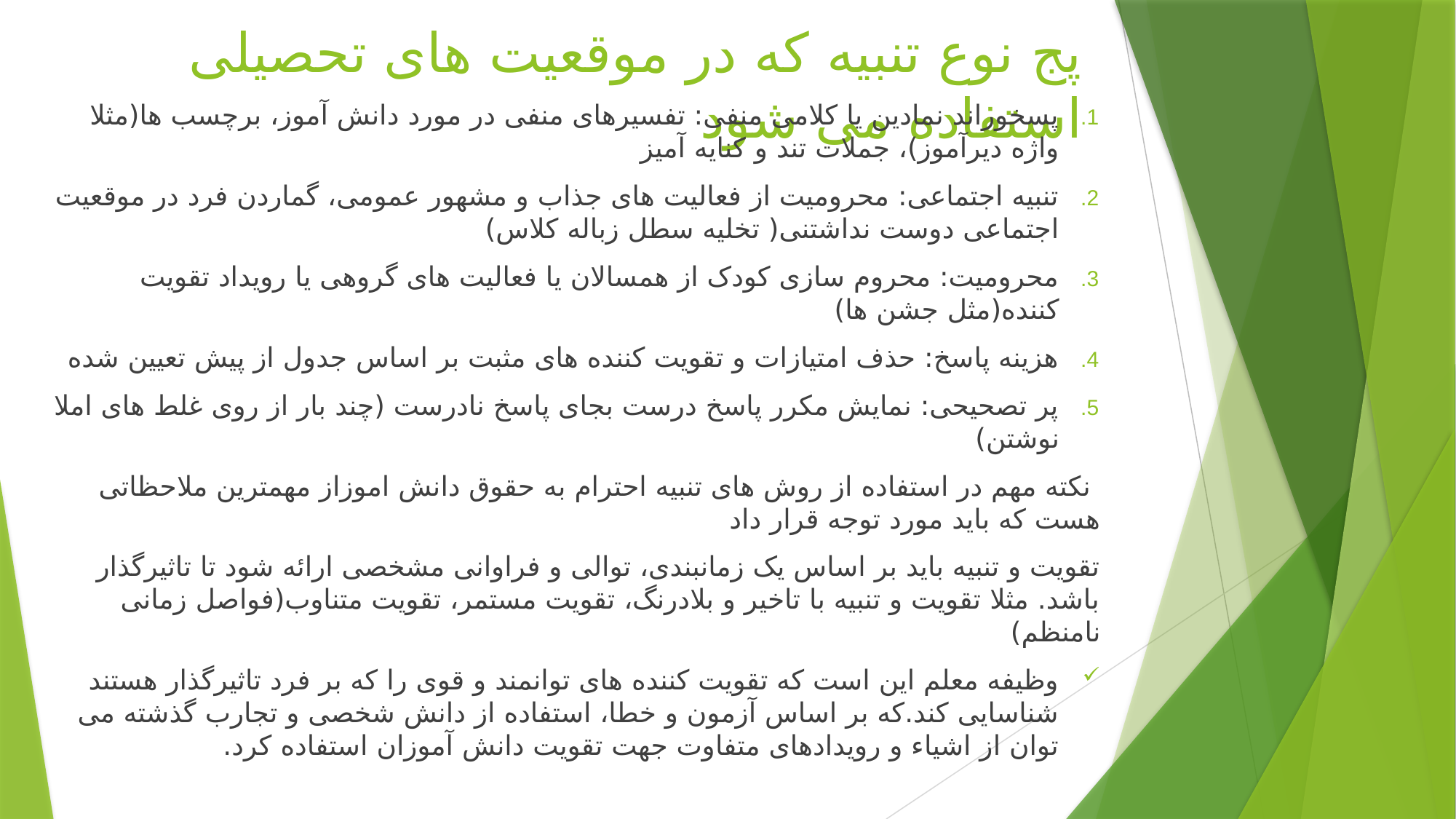

# پج نوع تنبیه که در موقعیت های تحصیلی استفاده می شود
پسخوراند نمادین یا کلامی منفی: تفسیرهای منفی در مورد دانش آموز، برچسب ها(مثلا واژه دیرآموز)، جملات تند و کنایه آمیز
تنبیه اجتماعی: محرومیت از فعالیت های جذاب و مشهور عمومی، گماردن فرد در موقعیت اجتماعی دوست نداشتنی( تخلیه سطل زباله کلاس)
محرومیت: محروم سازی کودک از همسالان یا فعالیت های گروهی یا رویداد تقویت کننده(مثل جشن ها)
هزینه پاسخ: حذف امتیازات و تقویت کننده های مثبت بر اساس جدول از پیش تعیین شده
پر تصحیحی: نمایش مکرر پاسخ درست بجای پاسخ نادرست (چند بار از روی غلط های املا نوشتن)
 نکته مهم در استفاده از روش های تنبیه احترام به حقوق دانش اموزاز مهمترین ملاحظاتی هست که باید مورد توجه قرار داد
تقویت و تنبیه باید بر اساس یک زمانبندی، توالی و فراوانی مشخصی ارائه شود تا تاثیرگذار باشد. مثلا تقویت و تنبیه با تاخیر و بلادرنگ، تقویت مستمر، تقویت متناوب(فواصل زمانی نامنظم)
وظیفه معلم این است که تقویت کننده های توانمند و قوی را که بر فرد تاثیرگذار هستند شناسایی کند.که بر اساس آزمون و خطا، استفاده از دانش شخصی و تجارب گذشته می توان از اشیاء و رویدادهای متفاوت جهت تقویت دانش آموزان استفاده کرد.